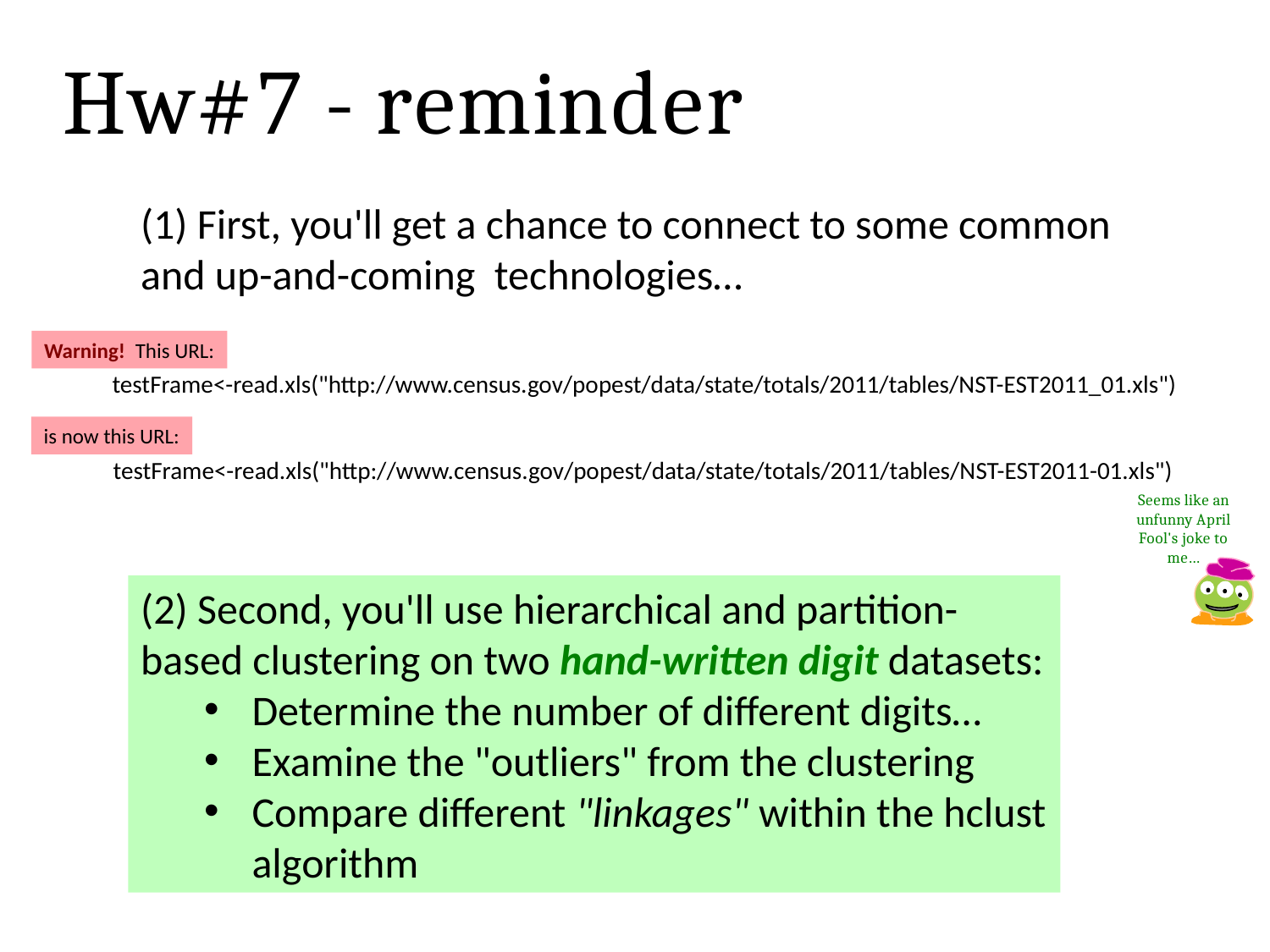

Hw#7 - reminder
(1) First, you'll get a chance to connect to some common and up-and-coming  technologies…
Warning!  This URL:
testFrame<-read.xls("http://www.census.gov/popest/data/state/totals/2011/tables/NST-EST2011_01.xls")
is now this URL:
testFrame<-read.xls("http://www.census.gov/popest/data/state/totals/2011/tables/NST-EST2011-01.xls")
Seems like an unfunny April Fool's joke to me…

(2) Second, you'll use hierarchical and partition-based clustering on two hand-written digit datasets:
Determine the number of different digits…
Examine the "outliers" from the clustering
Compare different "linkages" within the hclust algorithm